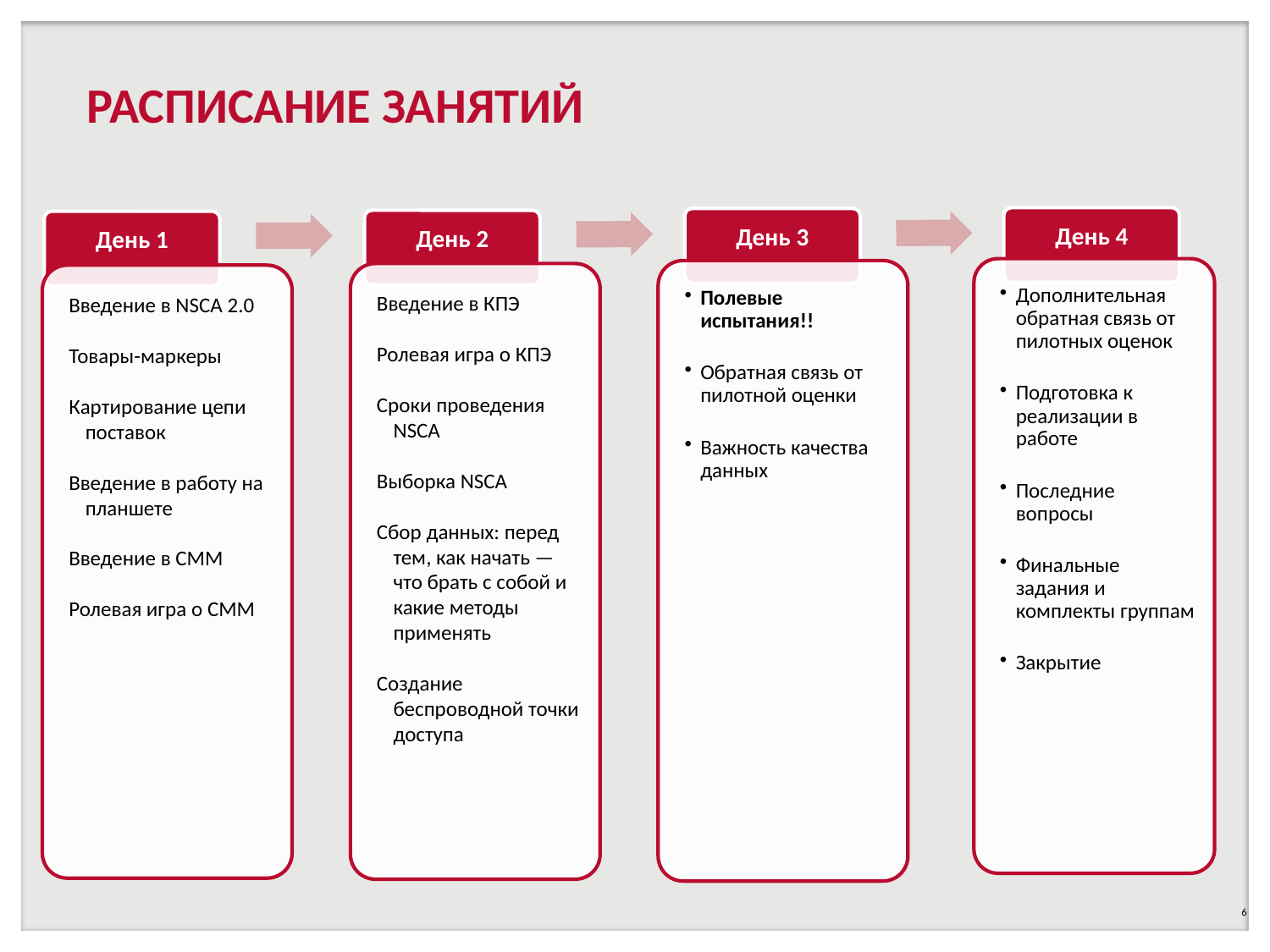

РАСПИСАНИЕ ЗАНЯТИЙ
День 1
Введение в NSCA 2.0

Товары-маркеры

Картирование цепи поставок

Введение в работу на планшете

Введение в СММ

Ролевая игра о СММ

День 2
Введение в КПЭ

Ролевая игра о КПЭ

Сроки проведения NSCA

Выборка NSCA

Сбор данных: перед тем, как начать — что брать с собой и какие методы применять

Создание беспроводной точки доступа

День 3
Полевые испытания!!

Обратная связь от пилотной оценки

Важность качества данных

День 4
Дополнительная обратная связь от пилотных оценок

Подготовка к реализации в работе

Последние вопросы

Финальные задания и комплекты группам

Закрытие